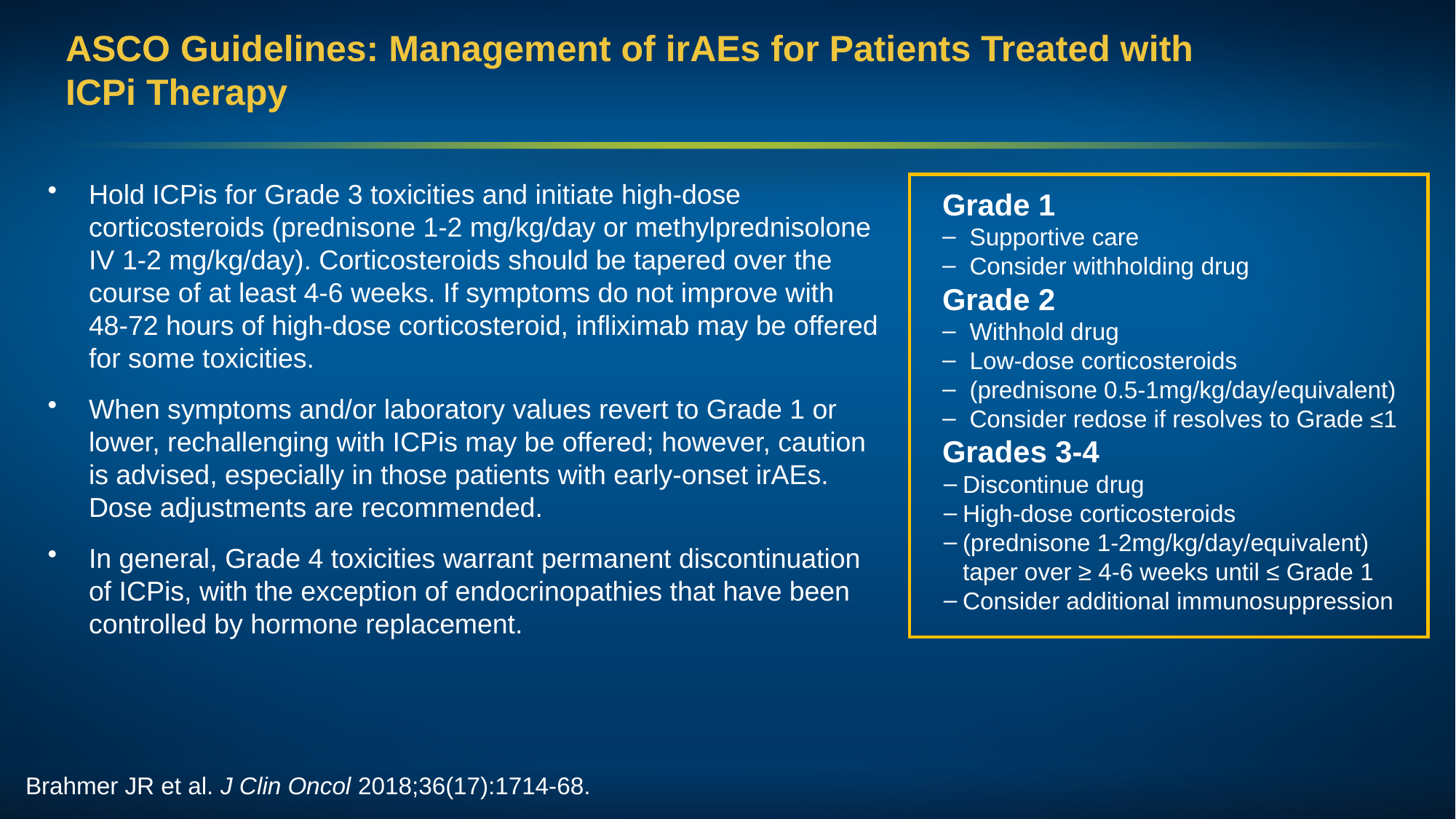

# ASCO Guidelines: Management of irAEs for Patients Treated with ICPi Therapy
Hold ICPis for Grade 3 toxicities and initiate high-dose corticosteroids (prednisone 1-2 mg/kg/day or methylprednisolone IV 1-2 mg/kg/day). Corticosteroids should be tapered over the course of at least 4-6 weeks. If symptoms do not improve with 48-72 hours of high-dose corticosteroid, infliximab may be offered for some toxicities.
When symptoms and/or laboratory values revert to Grade 1 or lower, rechallenging with ICPis may be offered; however, caution is advised, especially in those patients with early-onset irAEs. Dose adjustments are recommended.
In general, Grade 4 toxicities warrant permanent discontinuation
of ICPis, with the exception of endocrinopathies that have been controlled by hormone replacement.
Grade 1
Supportive care
Consider withholding drug
Grade 2
Withhold drug
Low-dose corticosteroids
(prednisone 0.5-1mg/kg/day/equivalent)
Consider redose if resolves to Grade ≤1
Grades 3-4
Discontinue drug
High-dose corticosteroids
(prednisone 1-2mg/kg/day/equivalent) taper over ≥ 4-6 weeks until ≤ Grade 1
Consider additional immunosuppression

Brahmer JR et al. J Clin Oncol 2018;36(17):1714-68.